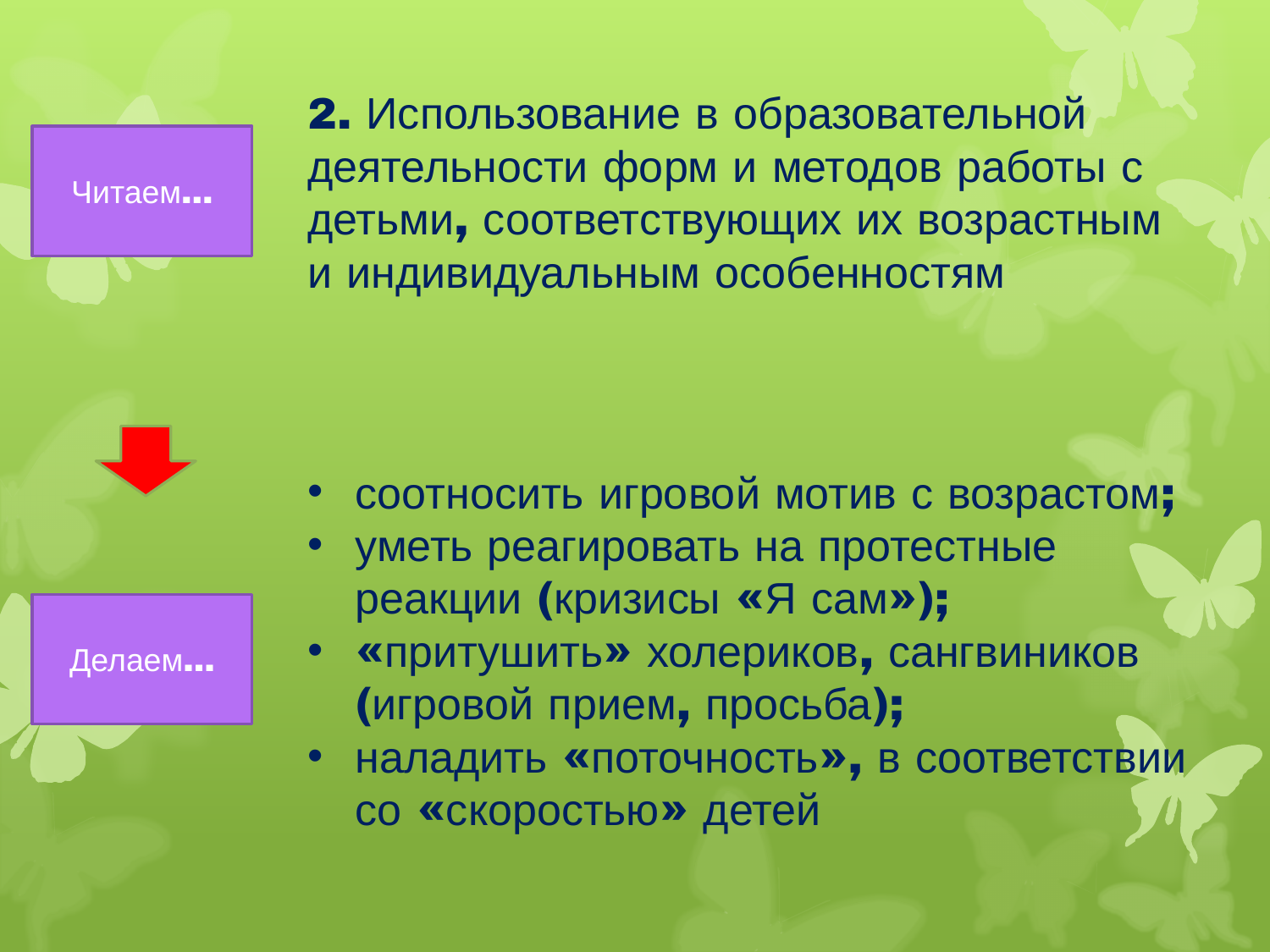

# 2. Использование в образовательной деятельности форм и методов работы с детьми, соответствующих их возрастным и индивидуальным особенностям
Читаем…
соотносить игровой мотив с возрастом;
уметь реагировать на протестные реакции (кризисы «Я сам»);
«притушить» холериков, сангвиников (игровой прием, просьба);
наладить «поточность», в соответствии со «скоростью» детей

Делаем…